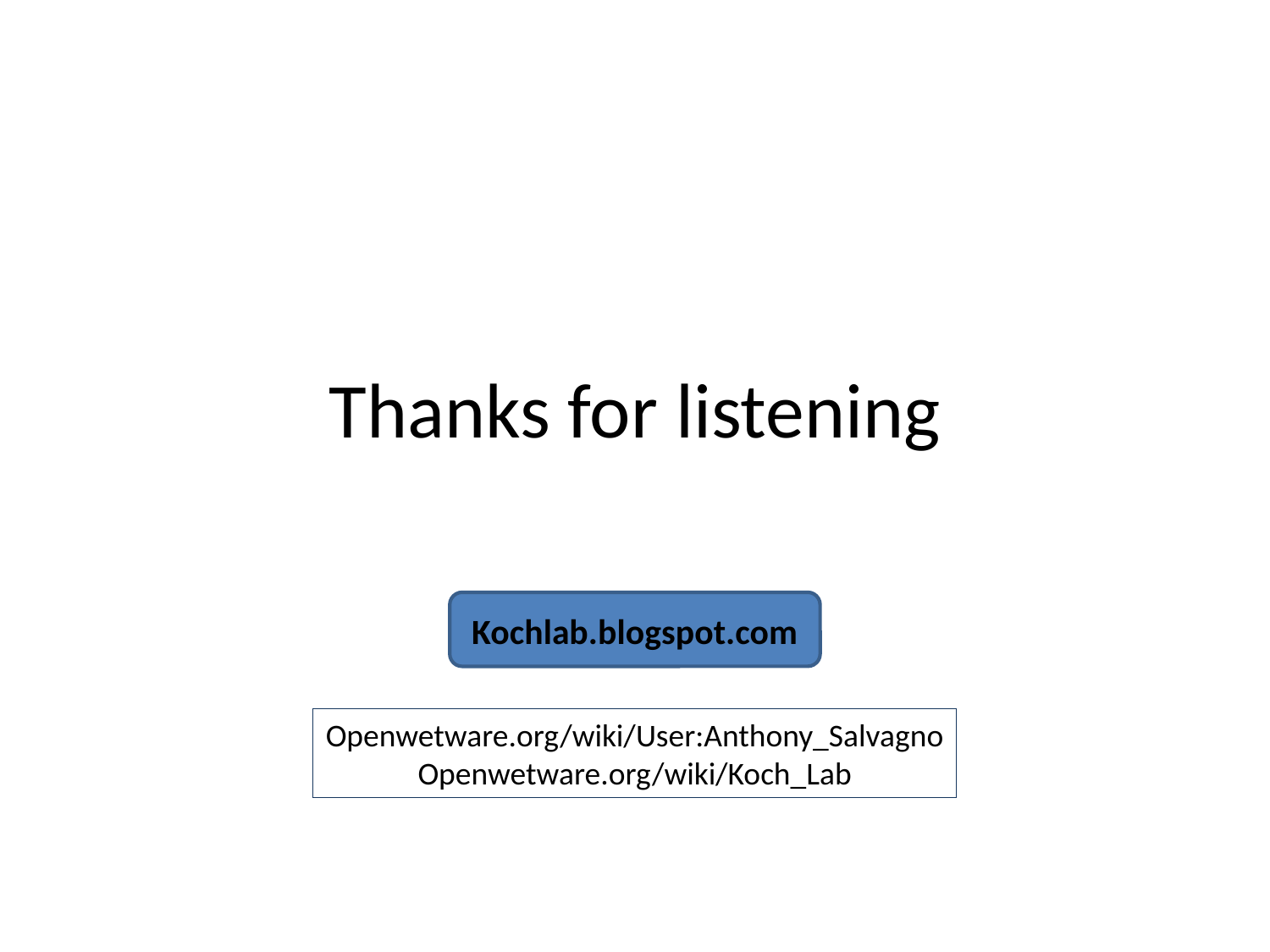

# Thanks for listening

Kochlab.blogspot.com
Openwetware.org/wiki/User:Anthony_Salvagno
Openwetware.org/wiki/Koch_Lab